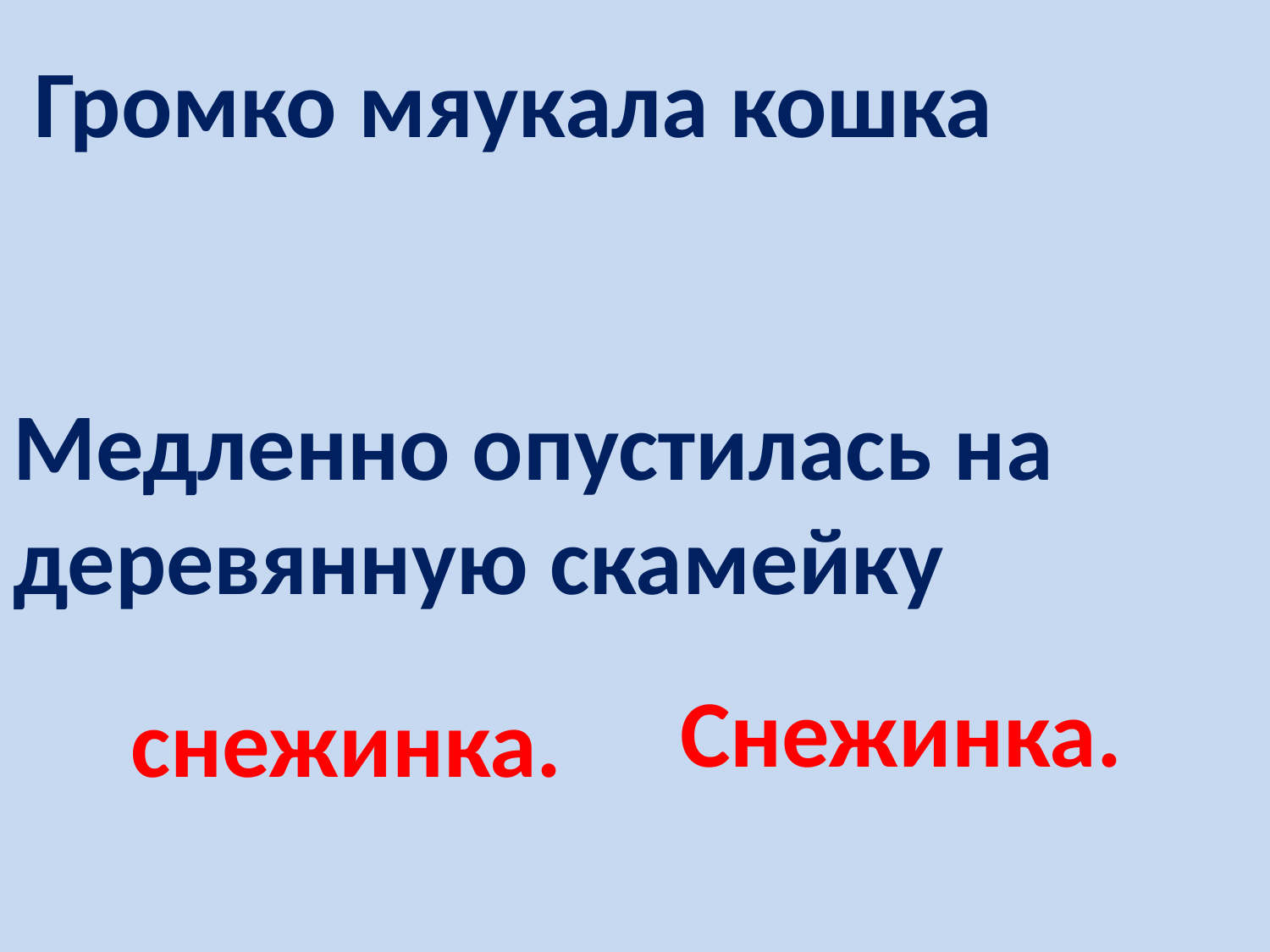

Громко мяукала кошка

Медленно опустилась на деревянную скамейку
Снежинка.
снежинка.